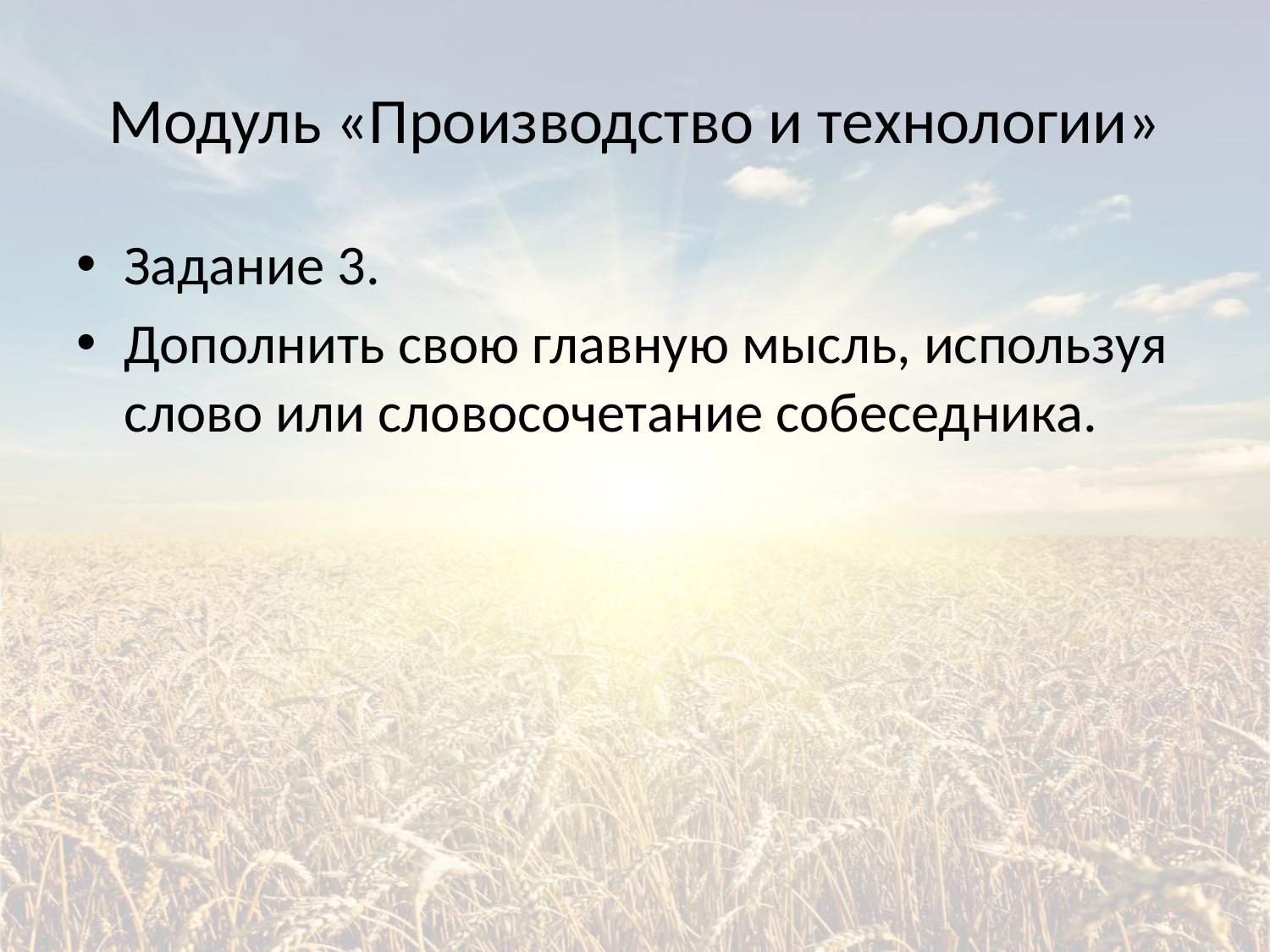

# Модуль «Производство и технологии»
Задание 3.
Дополнить свою главную мысль, используя слово или словосочетание собеседника.